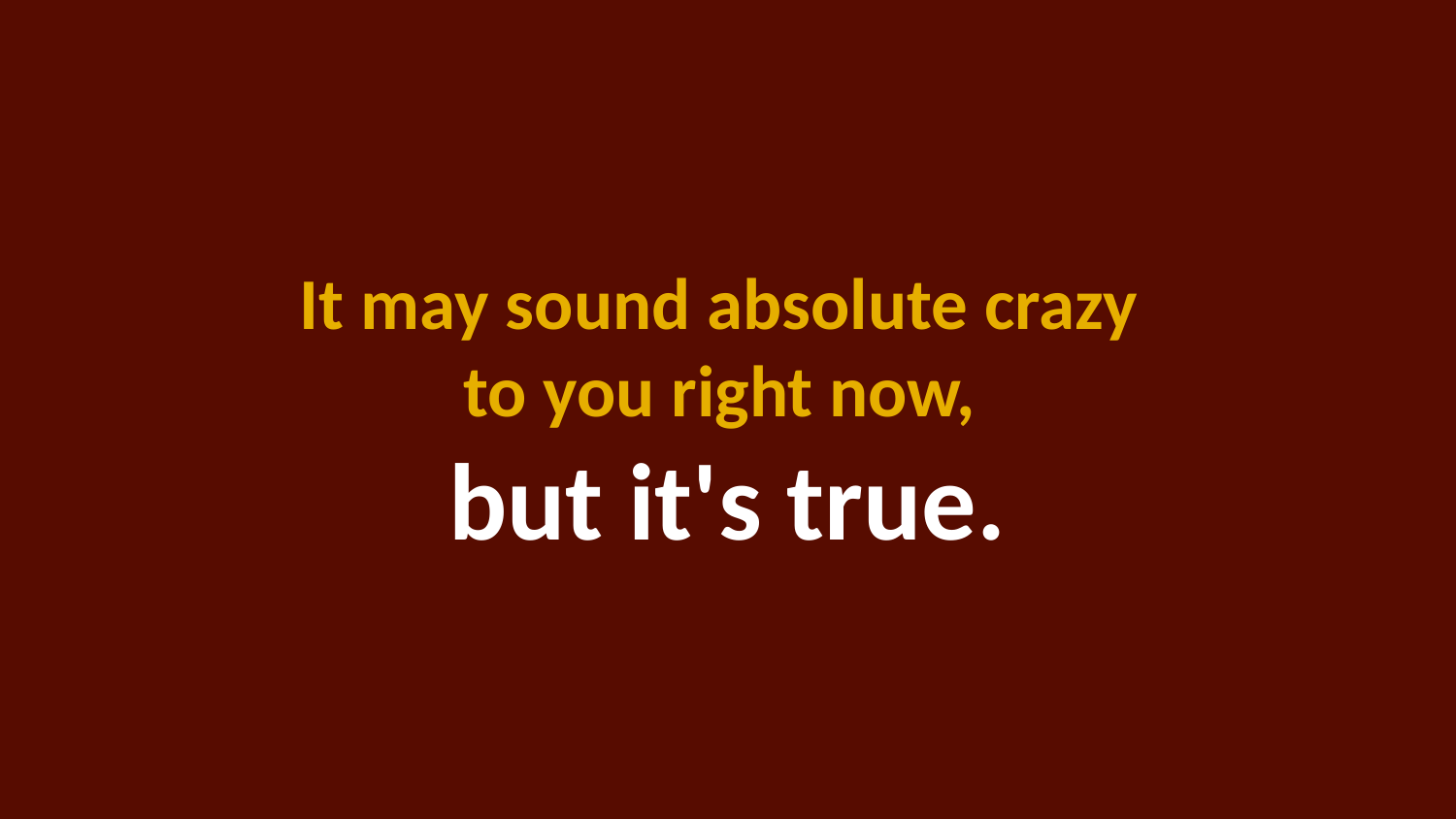

It may sound absolute crazy
to you right now,
but it's true.